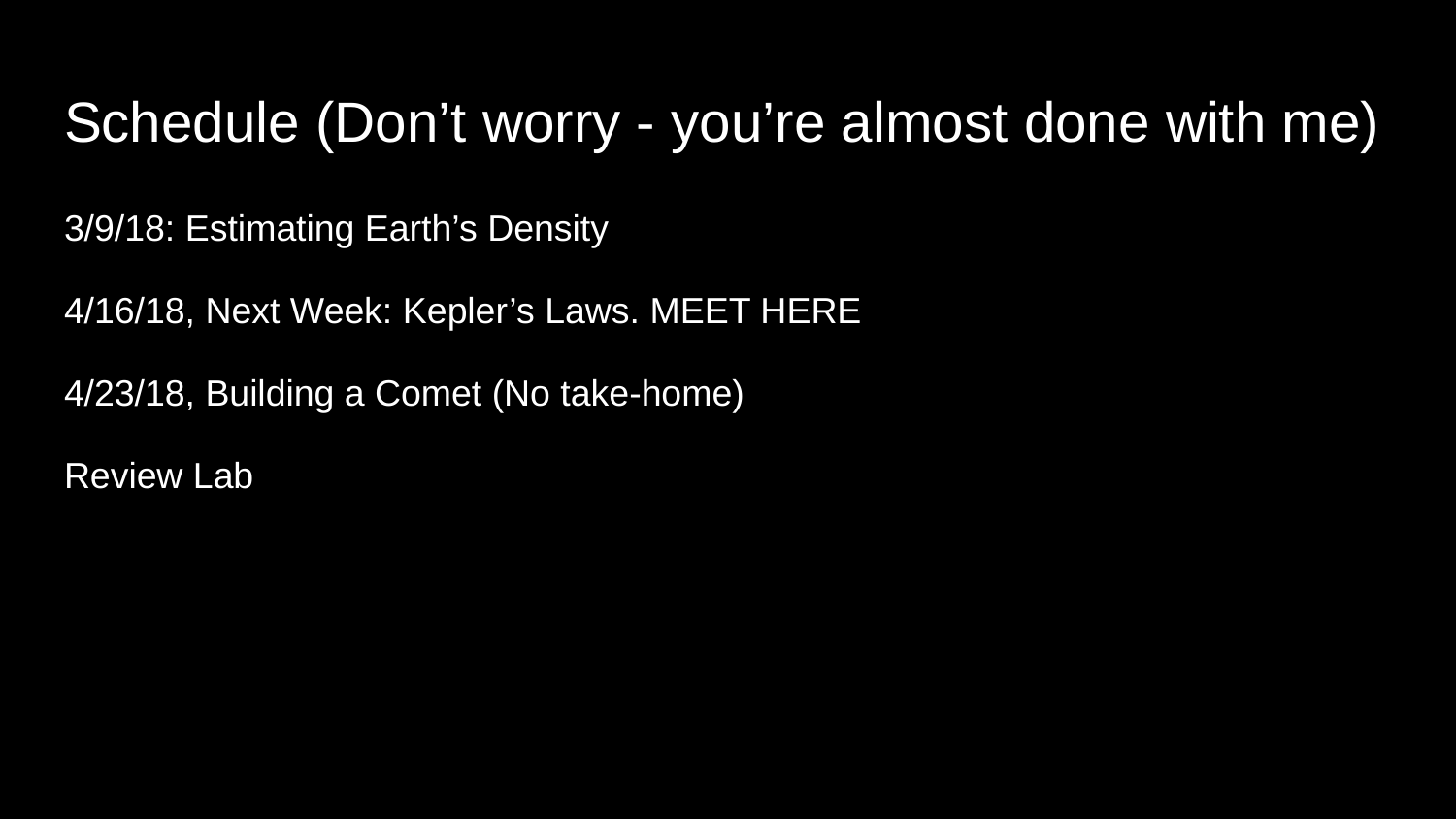

# Schedule (Don’t worry - you’re almost done with me)
3/9/18: Estimating Earth’s Density
4/16/18, Next Week: Kepler’s Laws. MEET HERE
4/23/18, Building a Comet (No take-home)
Review Lab